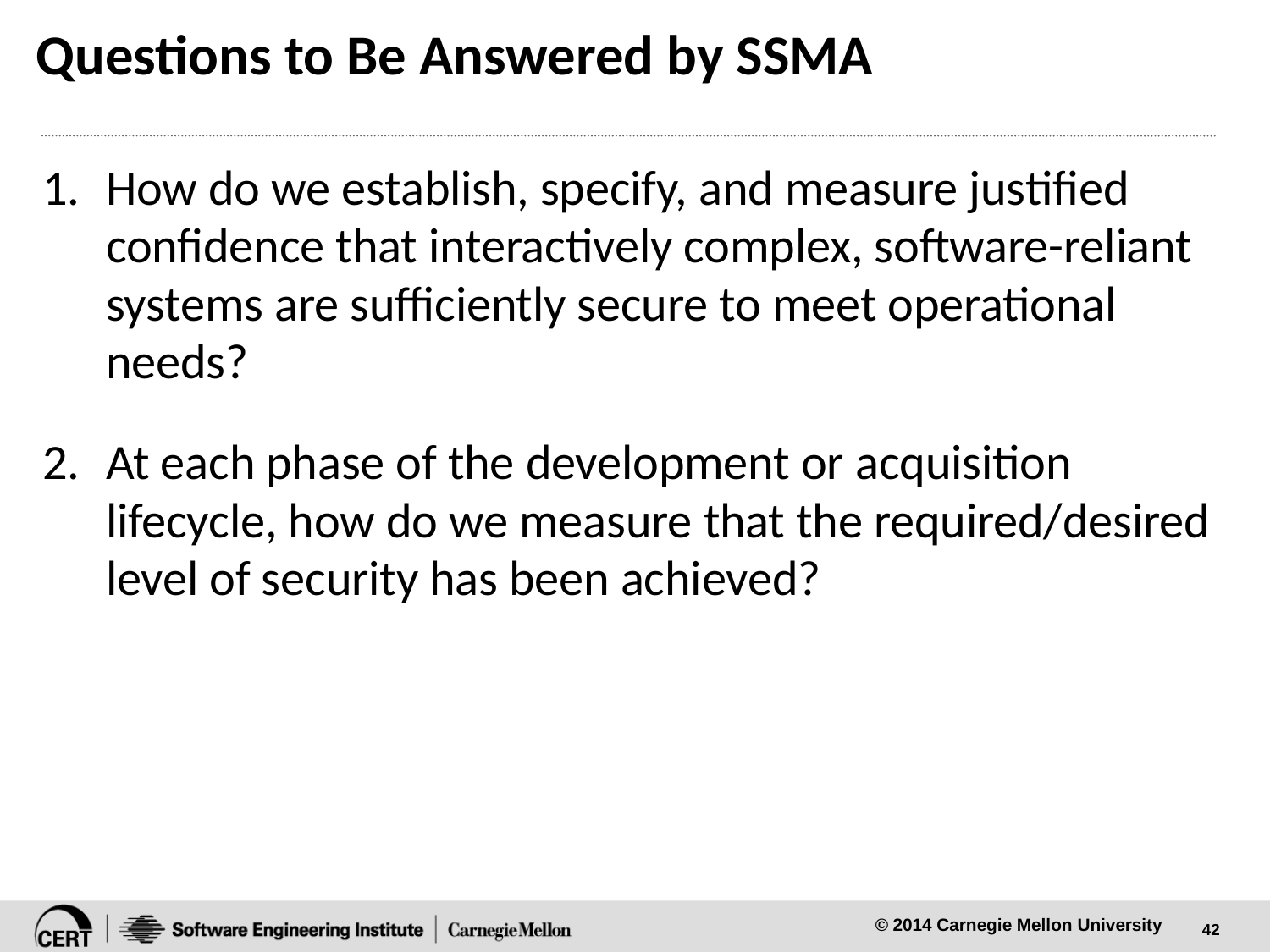

# Questions to Be Answered by SSMA
How do we establish, specify, and measure justified confidence that interactively complex, software-reliant systems are sufficiently secure to meet operational needs?
At each phase of the development or acquisition lifecycle, how do we measure that the required/desired level of security has been achieved?